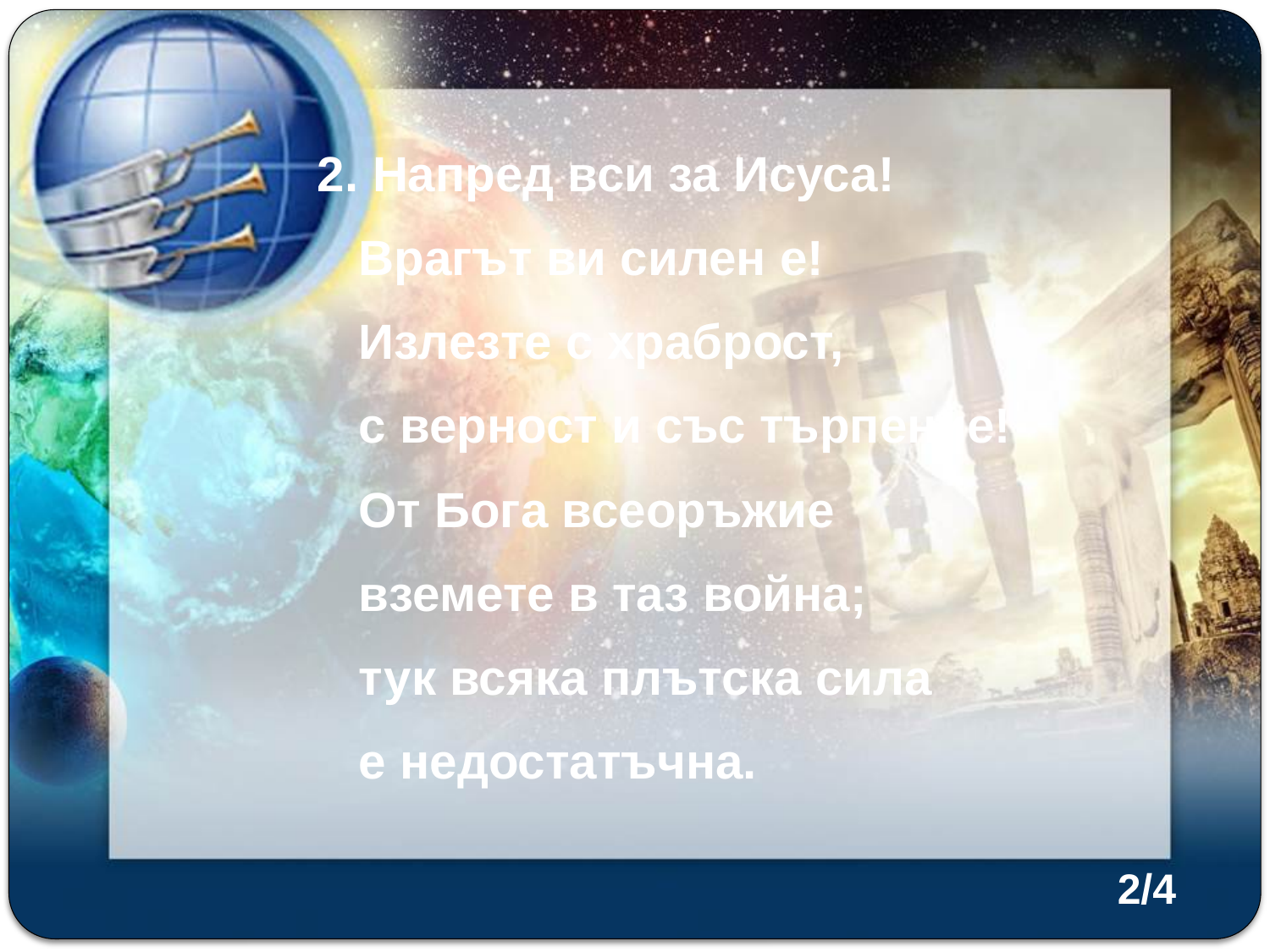

2. Напред вси за Исуса!
   Врагът ви силен е!
   Излезте с храброст,
   с верност и със търпение!
   От Бога всеоръжие
   вземете в таз война;
   тук всяка плътска сила
   е недостатъчна.
2/4